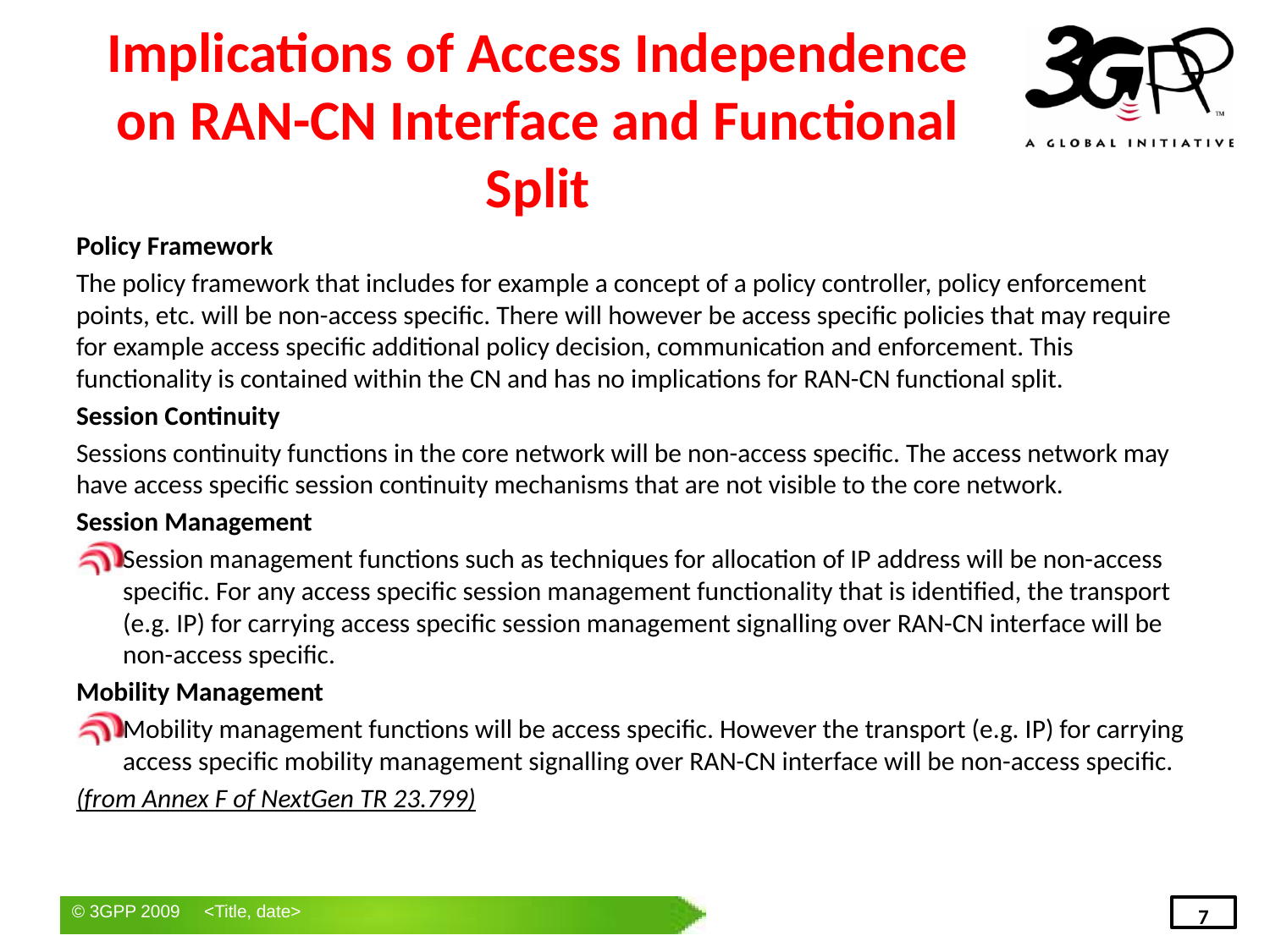

# Implications of Access Independence on RAN-CN Interface and Functional Split
Policy Framework
The policy framework that includes for example a concept of a policy controller, policy enforcement points, etc. will be non-access specific. There will however be access specific policies that may require for example access specific additional policy decision, communication and enforcement. This functionality is contained within the CN and has no implications for RAN-CN functional split.
Session Continuity
Sessions continuity functions in the core network will be non-access specific. The access network may have access specific session continuity mechanisms that are not visible to the core network.
Session Management
Session management functions such as techniques for allocation of IP address will be non-access specific. For any access specific session management functionality that is identified, the transport (e.g. IP) for carrying access specific session management signalling over RAN-CN interface will be non-access specific.
Mobility Management
Mobility management functions will be access specific. However the transport (e.g. IP) for carrying access specific mobility management signalling over RAN-CN interface will be non-access specific.
(from Annex F of NextGen TR 23.799)